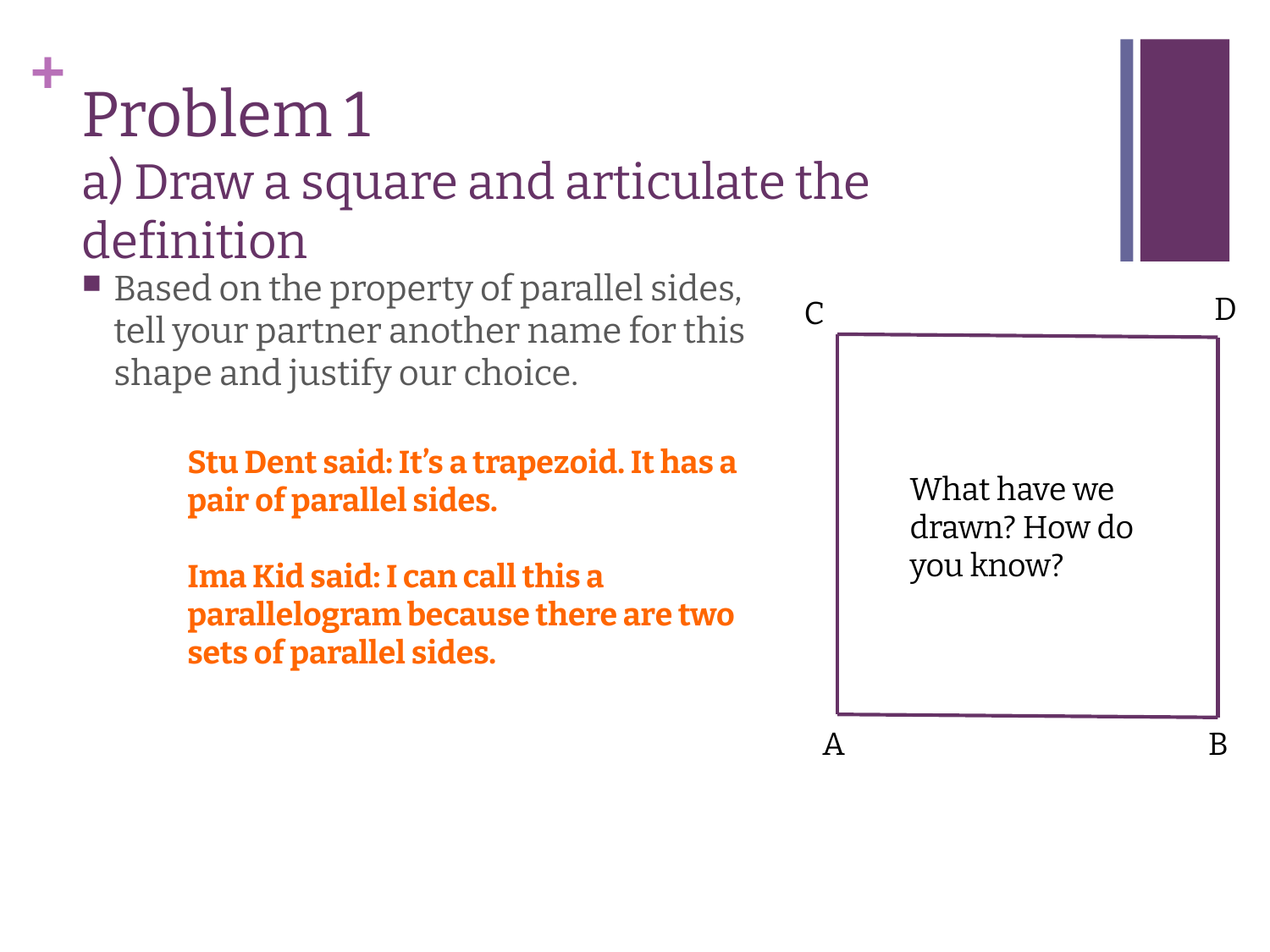

# Problem 1 a) Draw a square and articulate the definition
Based on the property of parallel sides, tell your partner another name for this shape and justify our choice.
D
C
Stu Dent said: It’s a trapezoid. It has a pair of parallel sides.

Ima Kid said: I can call this a parallelogram because there are two sets of parallel sides.
What have we drawn? How do you know?
A
B